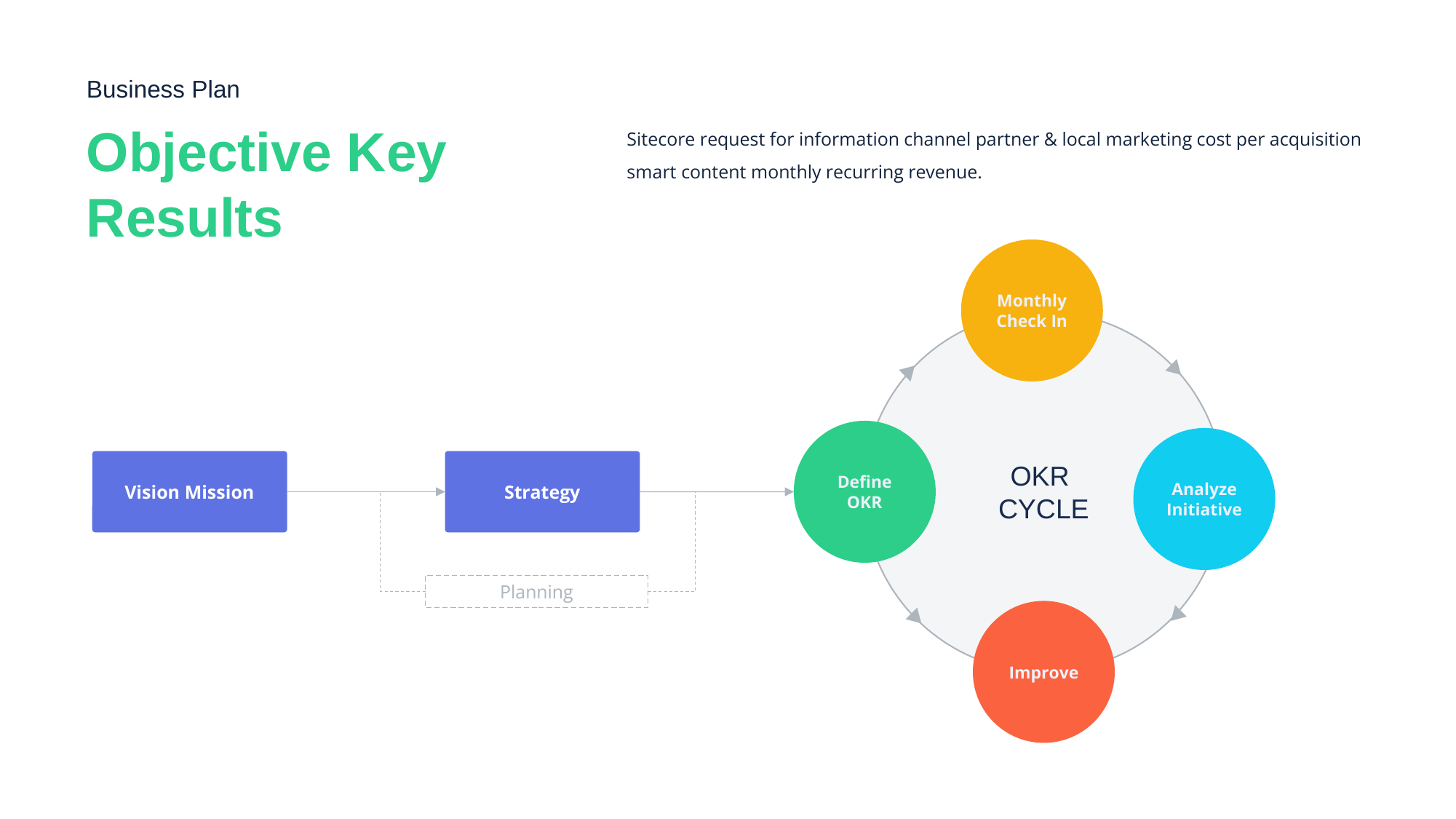

Business Plan
Objective Key Results
Sitecore request for information channel partner & local marketing cost per acquisition smart content monthly recurring revenue.
Monthly Check In
OKR
CYCLE

Define OKR
Analyze Initiative
Vision Mission
Strategy
Planning
Improve